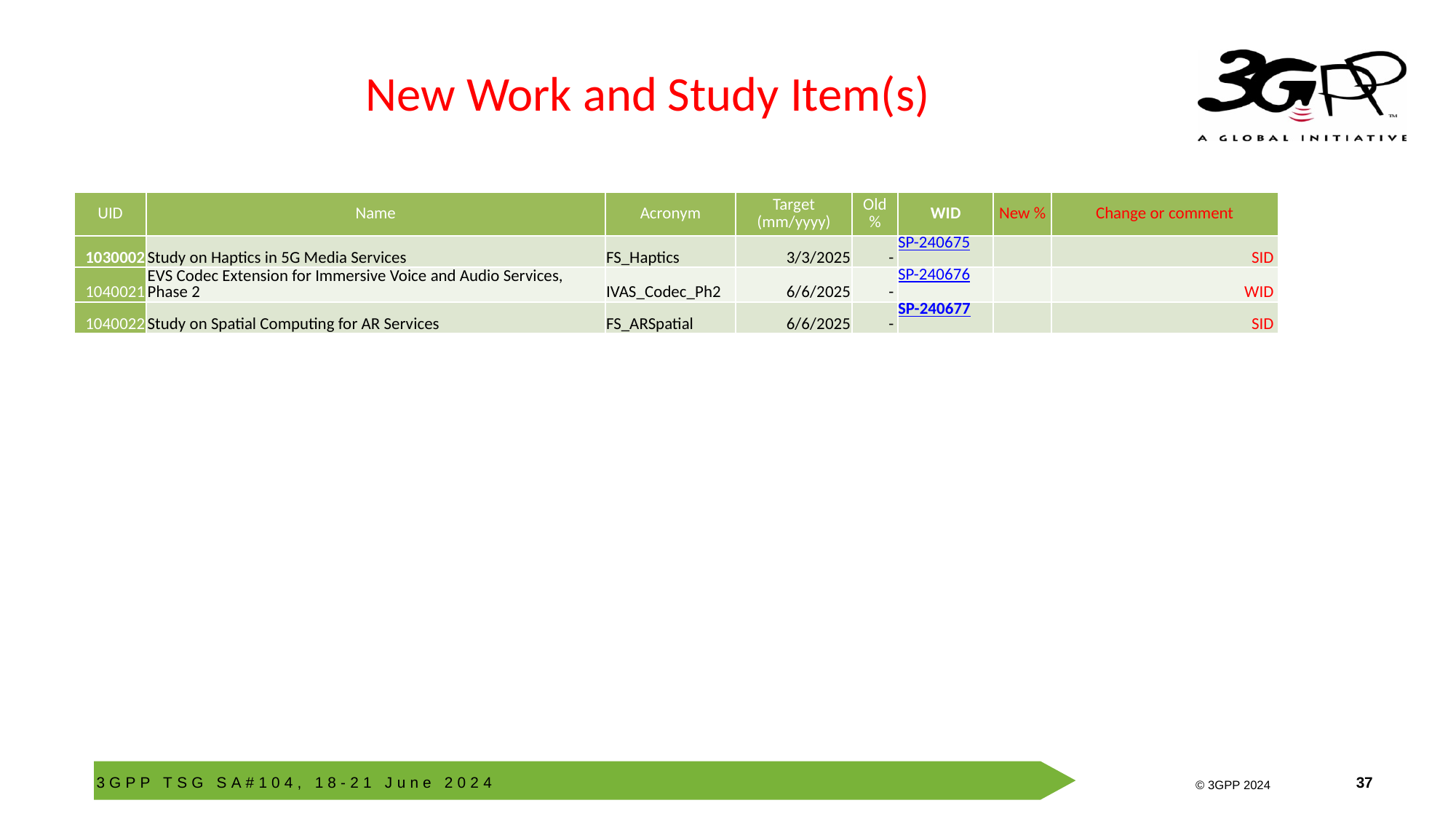

# New Work and Study Item(s)
| UID | Name | Acronym | Target (mm/yyyy) | Old % | WID | New % | Change or comment |
| --- | --- | --- | --- | --- | --- | --- | --- |
| 1030002 | Study on Haptics in 5G Media Services | FS\_Haptics | 3/3/2025 | - | SP-240675 |  | SID |
| 1040021 | EVS Codec Extension for Immersive Voice and Audio Services, Phase 2 | IVAS\_Codec\_Ph2 | 6/6/2025 | - | SP-240676 |  | WID |
| 1040022 | Study on Spatial Computing for AR Services | FS\_ARSpatial | 6/6/2025 | - | SP-240677 |  | SID |